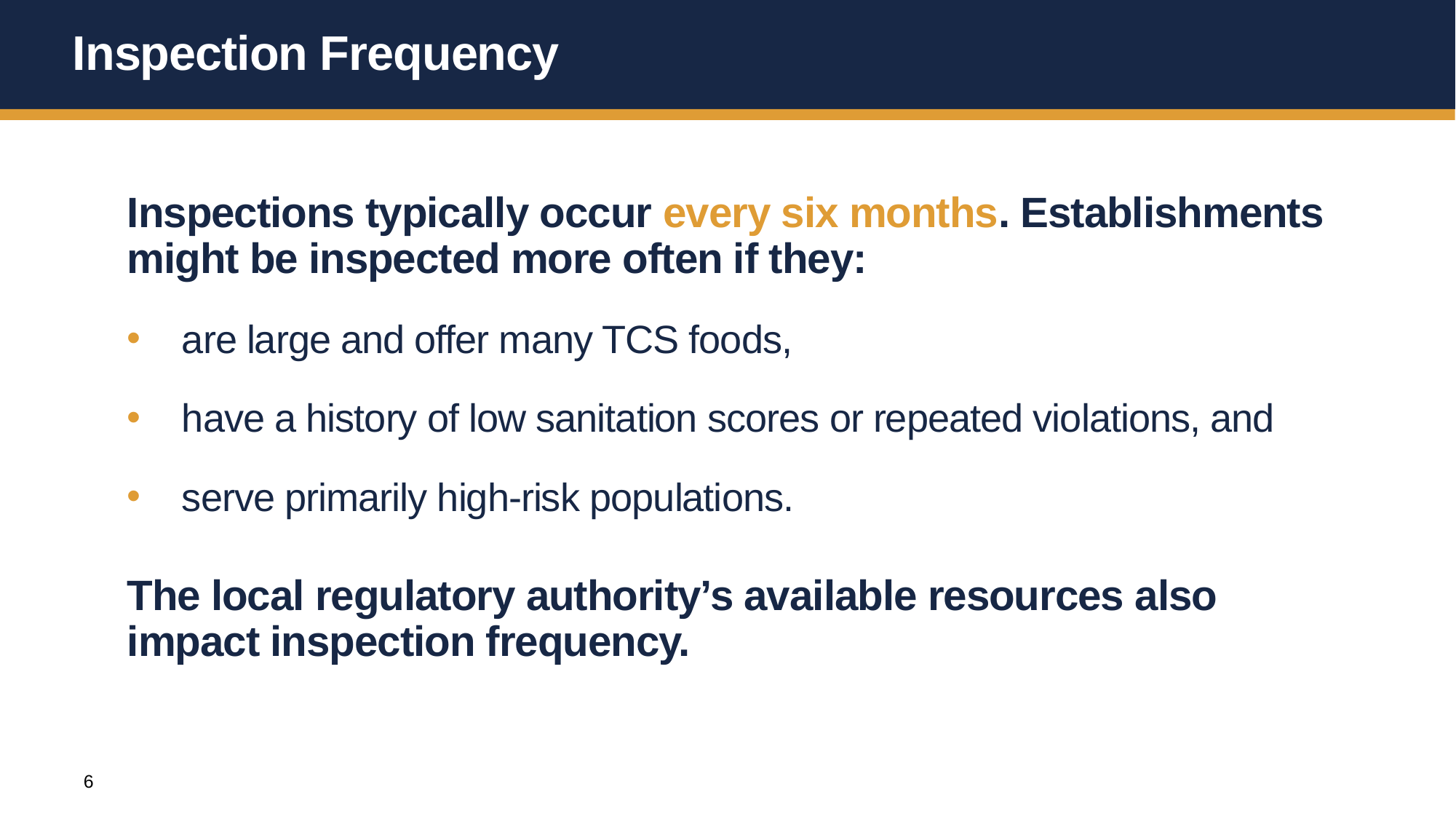

# Inspection Frequency
Inspections typically occur every six months. Establishments might be inspected more often if they:
are large and offer many TCS foods,
have a history of low sanitation scores or repeated violations, and
serve primarily high-risk populations.
The local regulatory authority’s available resources also impact inspection frequency.
6